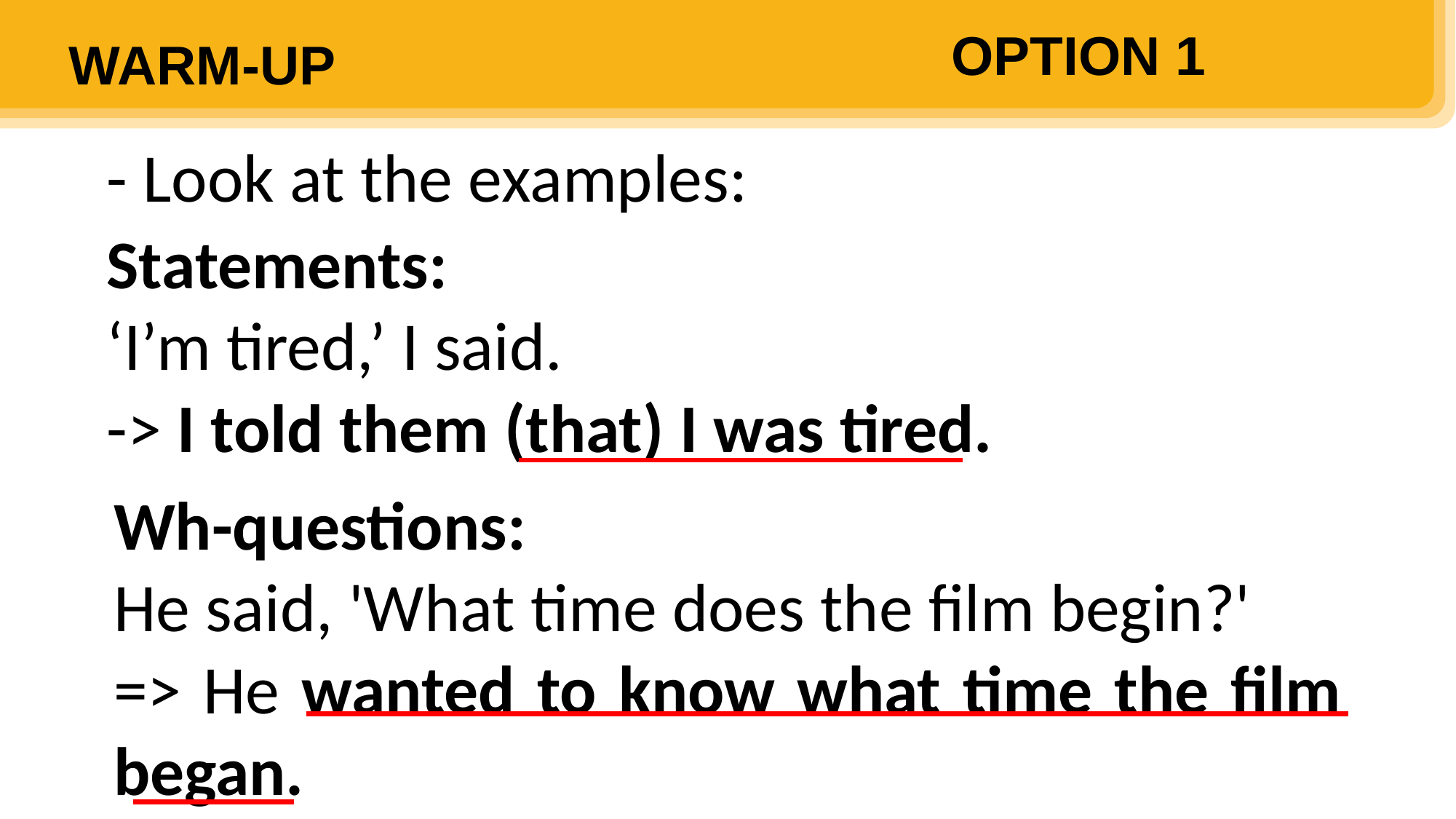

OPTION 1
WARM-UP
- Look at the examples:
Statements:
‘I’m tired,’ I said.
-> I told them (that) I was tired.
Wh-questions:
He said, 'What time does the film begin?'
=> He wanted to know what time the film began.